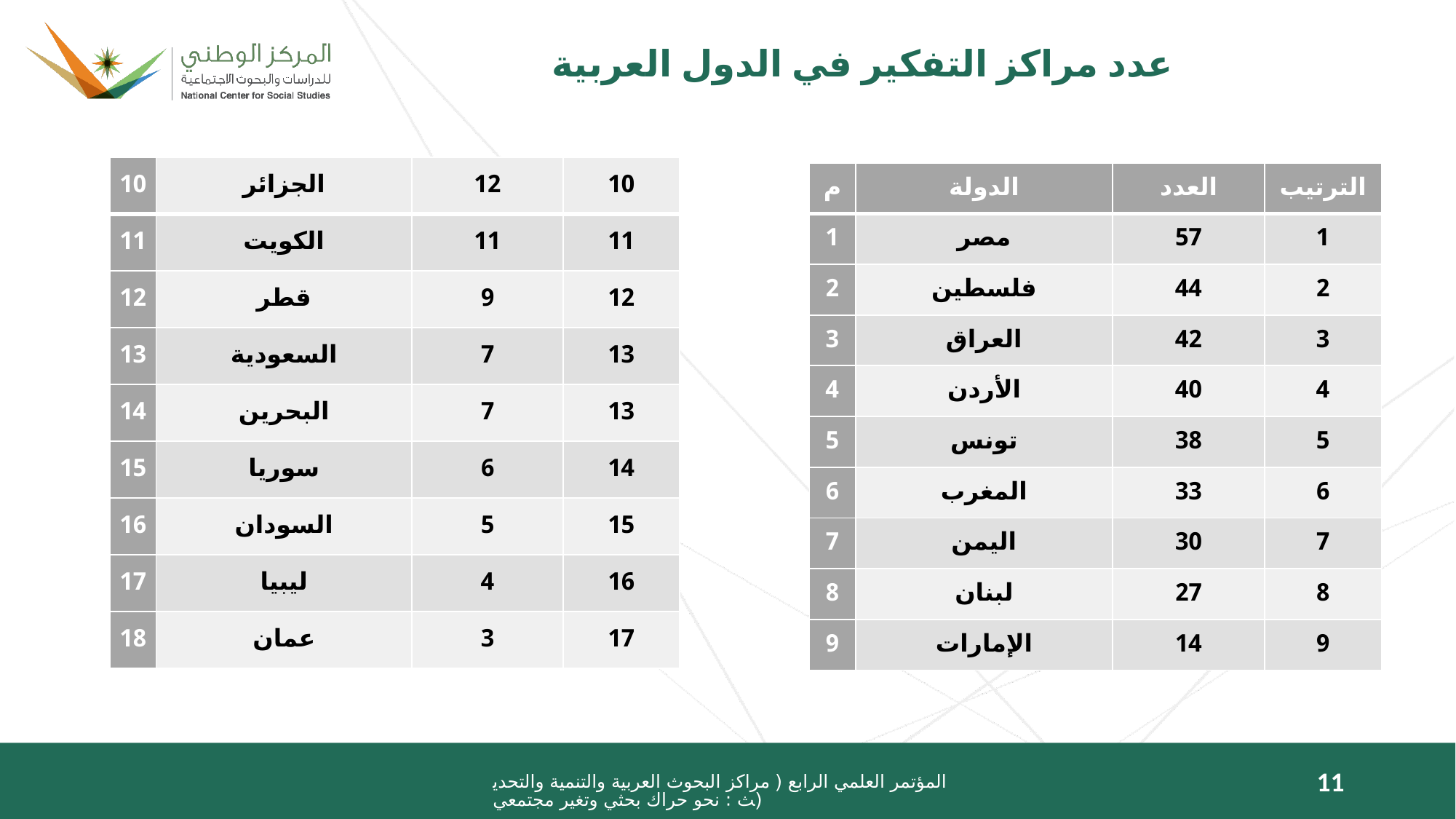

عدد مراكز التفكير في الدول العربية
| 10 | الجزائر | 12 | 10 |
| --- | --- | --- | --- |
| 11 | الكويت | 11 | 11 |
| 12 | قطر | 9 | 12 |
| 13 | السعودية | 7 | 13 |
| 14 | البحرين | 7 | 13 |
| 15 | سوريا | 6 | 14 |
| 16 | السودان | 5 | 15 |
| 17 | ليبيا | 4 | 16 |
| 18 | عمان | 3 | 17 |
| م | الدولة | العدد | الترتيب |
| --- | --- | --- | --- |
| 1 | مصر | 57 | 1 |
| 2 | فلسطين | 44 | 2 |
| 3 | العراق | 42 | 3 |
| 4 | الأردن | 40 | 4 |
| 5 | تونس | 38 | 5 |
| 6 | المغرب | 33 | 6 |
| 7 | اليمن | 30 | 7 |
| 8 | لبنان | 27 | 8 |
| 9 | الإمارات | 14 | 9 |
المؤتمر العلمي الرابع ( مراكز البحوث العربية والتنمية والتحديث : نحو حراك بحثي وتغير مجتمعي)
11